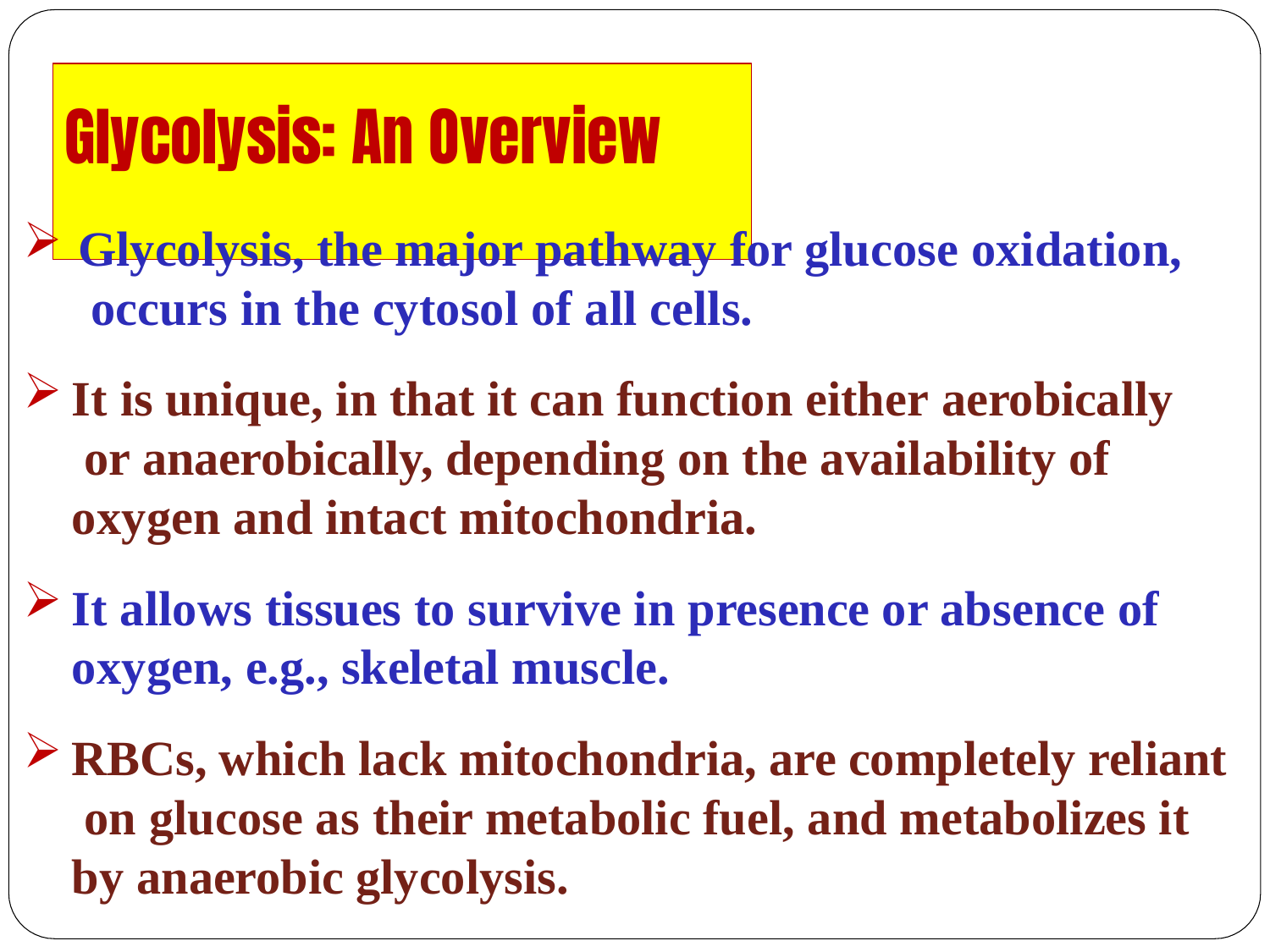

# Glycolysis: An Overview
Glycolysis, the major pathway for glucose oxidation,  occurs in the cytosol of all cells.
It is unique, in that it can function either aerobically  or anaerobically, depending on the availability of  oxygen and intact mitochondria.
It allows tissues to survive in presence or absence of
oxygen, e.g., skeletal muscle.
RBCs, which lack mitochondria, are completely reliant  on glucose as their metabolic fuel, and metabolizes it  by anaerobic glycolysis.